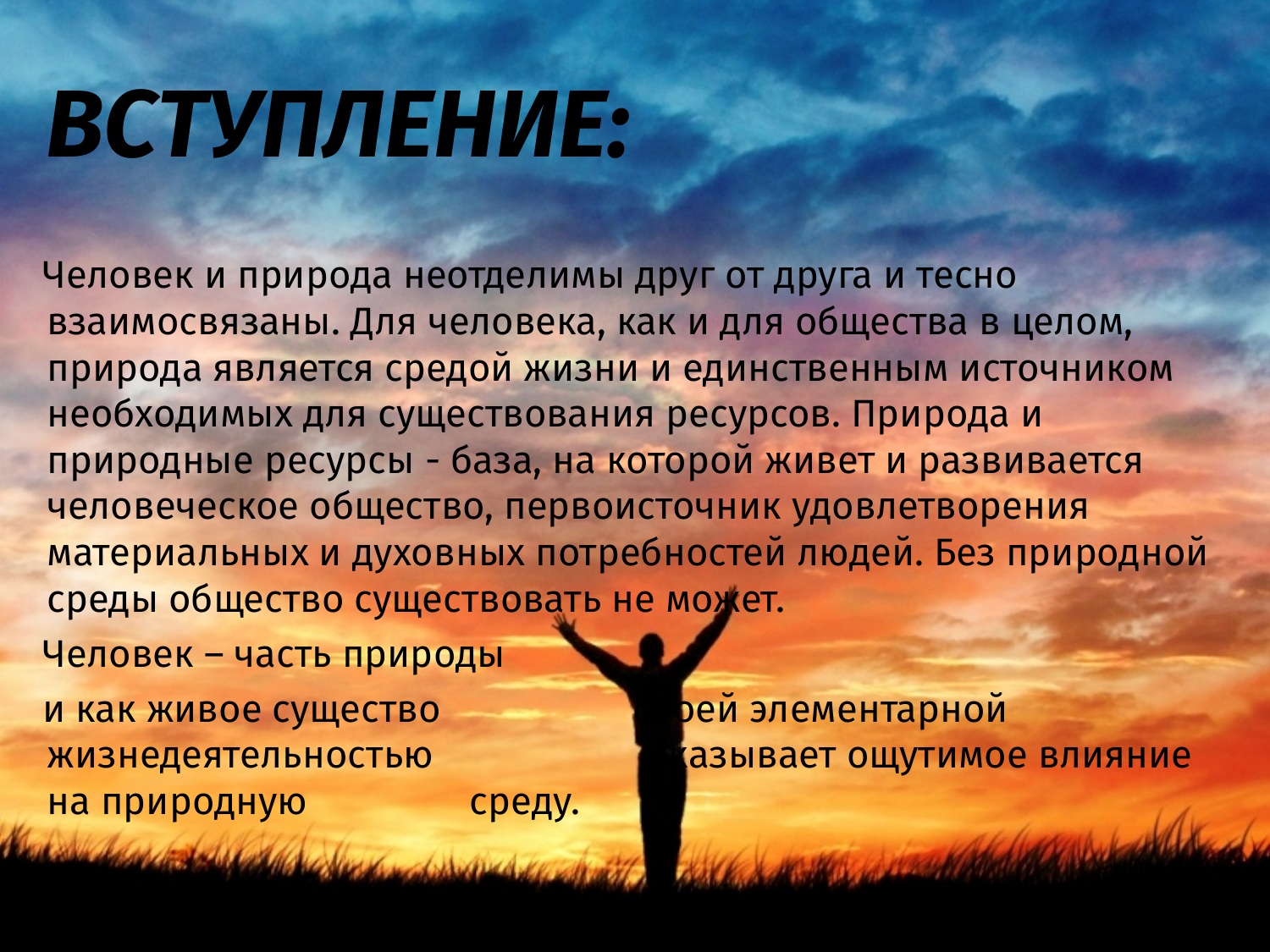

# Вступление:

   Человек и природа неотделимы друг от друга и тесно взаимосвязаны. Для человека, как и для общества в целом, природа является средой жизни и единственным источником необходимых для существования ресурсов. Природа и природные ресурсы - база, на которой живет и развивается человеческое общество, первоисточник удовлетворения материальных и духовных потребностей людей. Без природной среды общество существовать не может.
   Человек – часть природы
   и как живое существо                   своей элементарной жизнедеятельностью                     оказывает ощутимое влияние на природную                среду.

www.sliderpoint.org